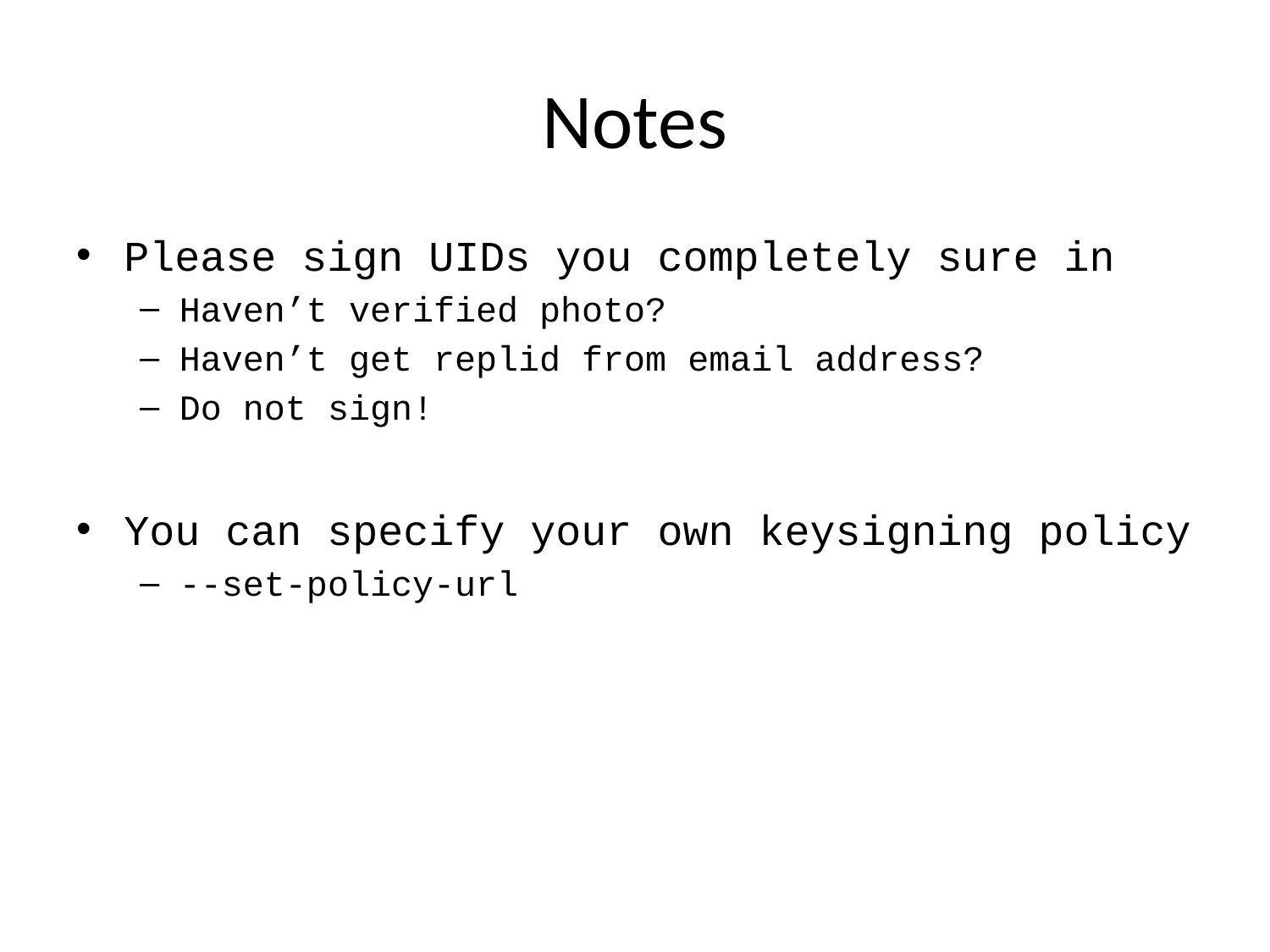

# Notes
Please sign UIDs you completely sure in
Haven’t verified photo?
Haven’t get replid from email address?
Do not sign!

You can specify your own keysigning policy
--set-policy-url